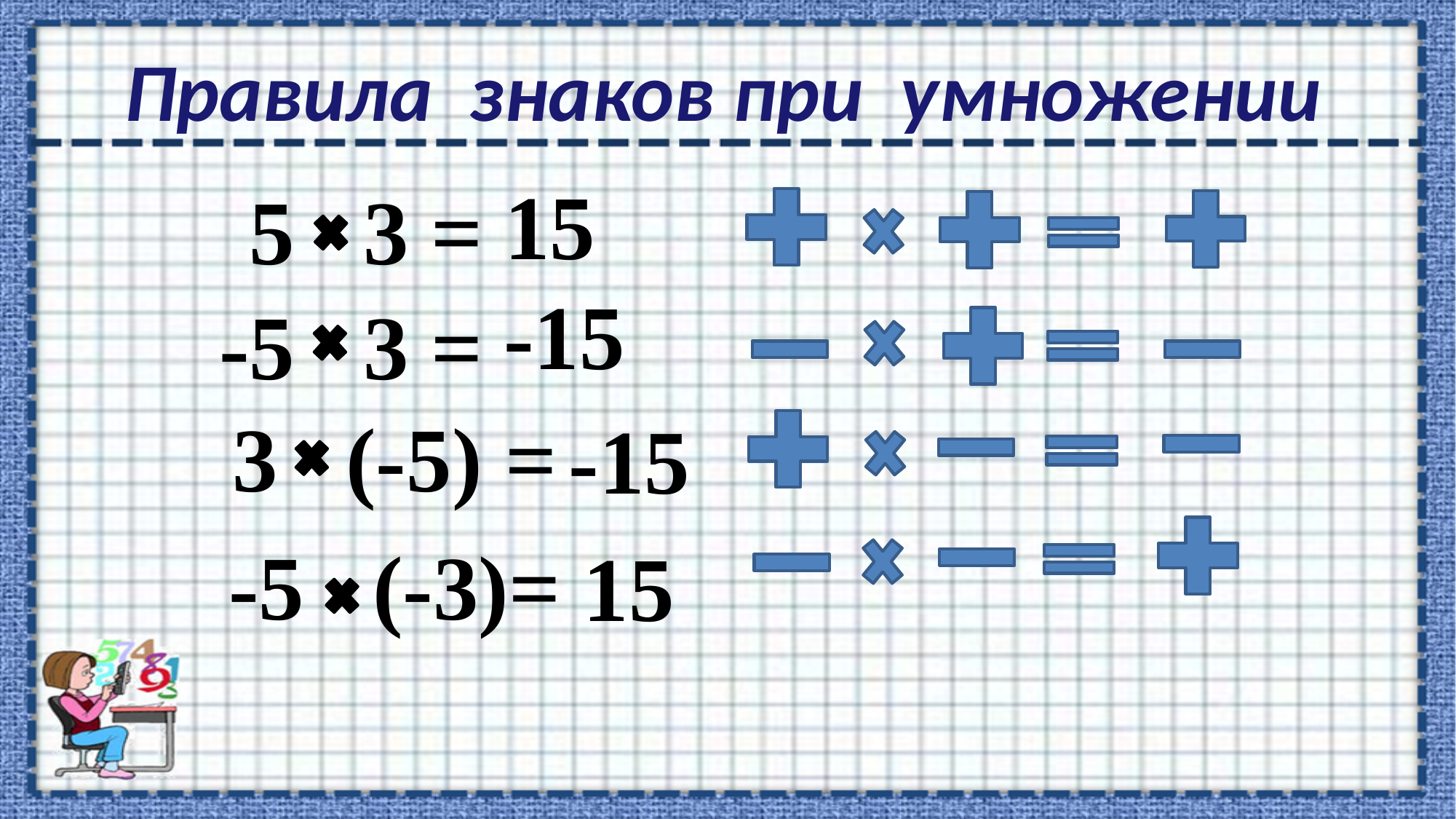

Правила  знаков при  умножении
15
5   3 =

-15
-5   3 =

3   (-5) =

-15

-5   (-3)=
15